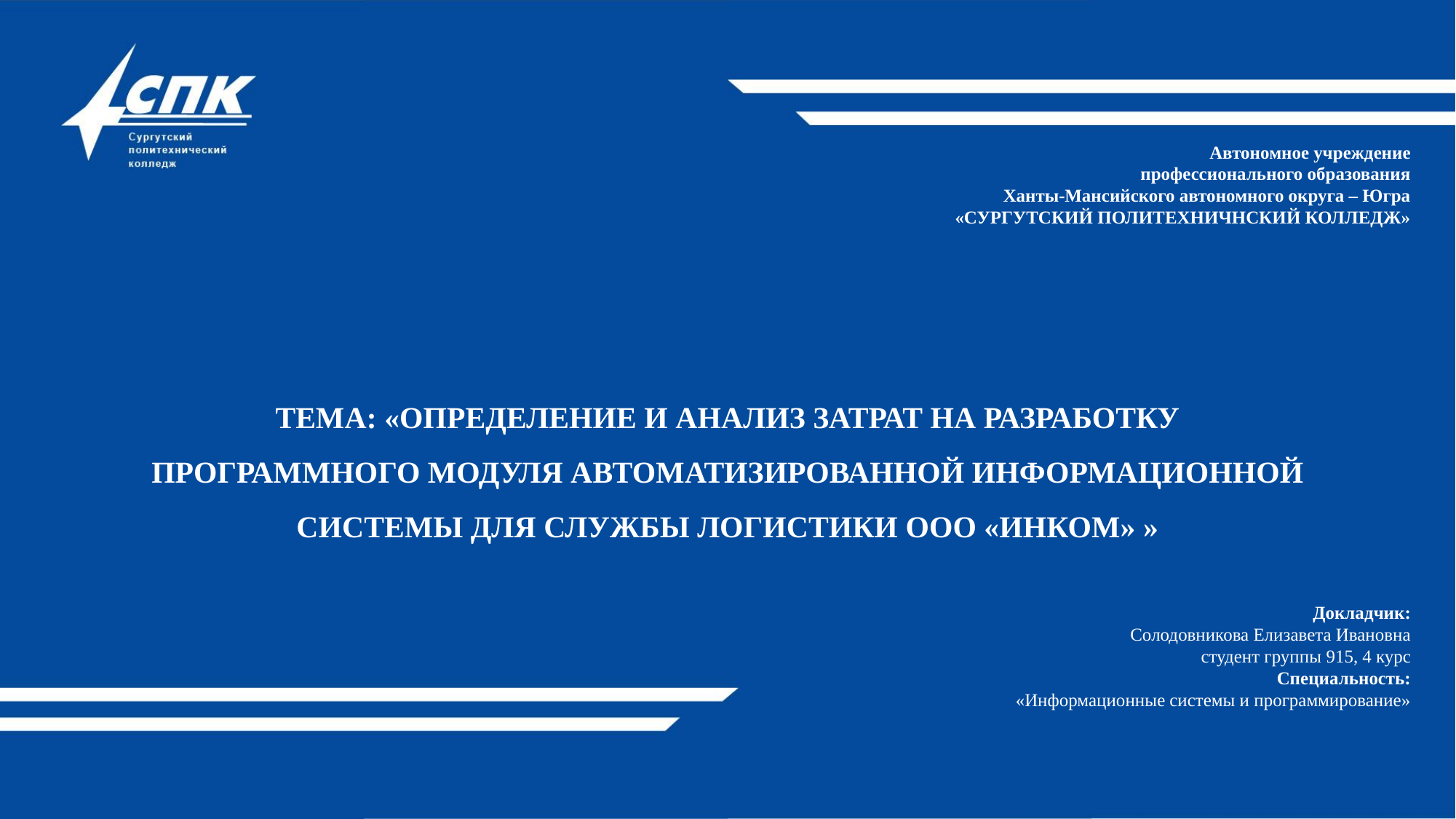

Автономное учреждение
профессионального образования
Ханты-Мансийского автономного округа – Югра
«СУРГУТСКИЙ ПОЛИТЕХНИЧНСКИЙ КОЛЛЕДЖ»
ТЕМА: «ОПРЕДЕЛЕНИЕ И АНАЛИЗ ЗАТРАТ НА РАЗРАБОТКУ ПРОГРАММНОГО МОДУЛЯ АВТОМАТИЗИРОВАННОЙ ИНФОРМАЦИОННОЙ СИСТЕМЫ ДЛЯ СЛУЖБЫ ЛОГИСТИКИ ООО «ИНКОМ» »
Докладчик:
Солодовникова Елизавета Ивановна
студент группы 915, 4 курс
Специальность:
«Информационные системы и программирование»